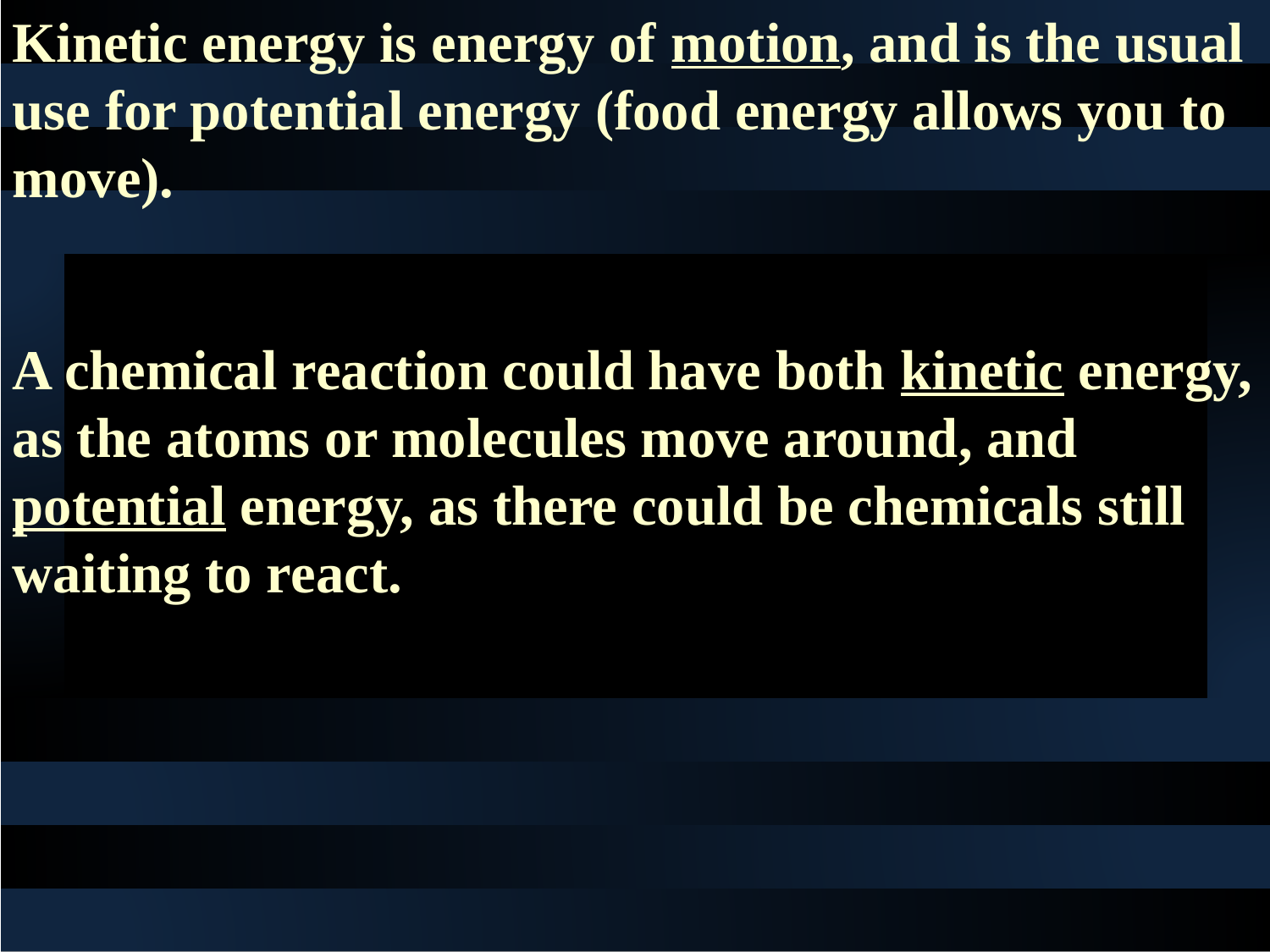

Kinetic energy is energy of motion, and is the usual use for potential energy (food energy allows you to move).

A chemical reaction could have both kinetic energy, as the atoms or molecules move around, and potential energy, as there could be chemicals still waiting to react.